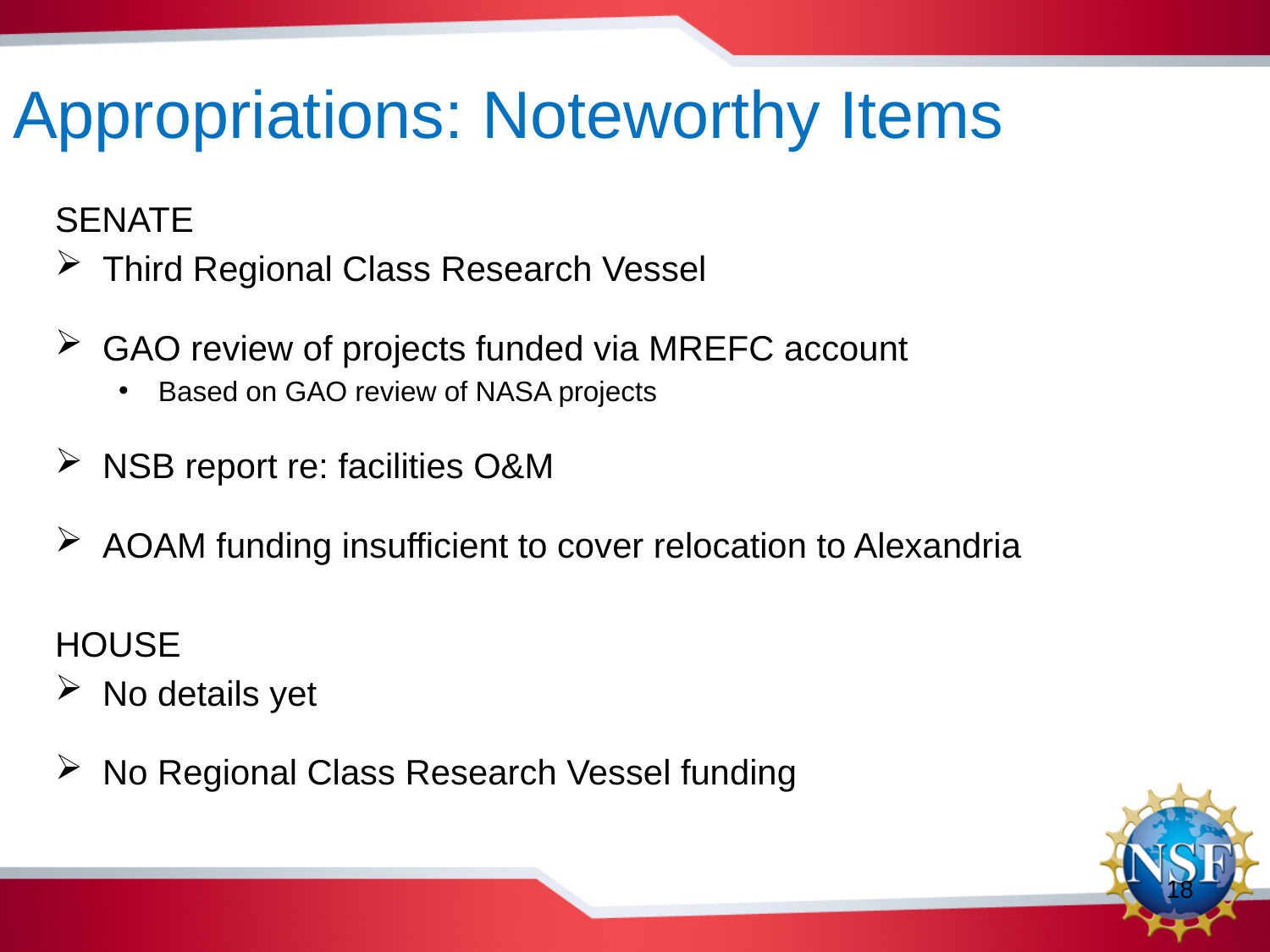

# Appropriations: Noteworthy Items
SENATE
Third Regional Class Research Vessel

GAO review of projects funded via MREFC account
Based on GAO review of NASA projects

NSB report re: facilities O&M

AOAM funding insufficient to cover relocation to Alexandria

HOUSE
No details yet

No Regional Class Research Vessel funding

18